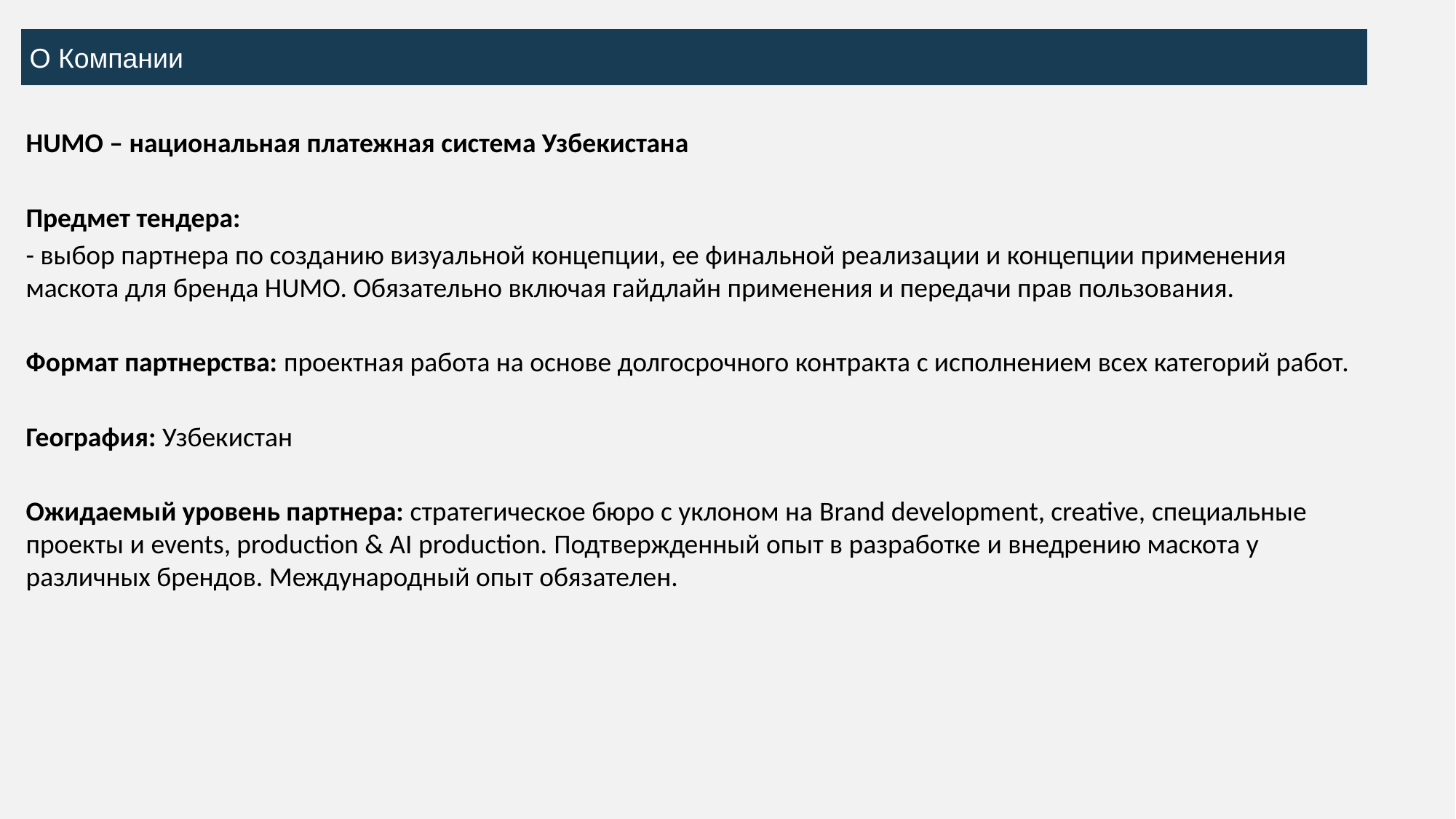

О Компании
HUMO – национальная платежная система Узбекистана

Предмет тендера:
- выбор партнера по созданию визуальной концепции, ее финальной реализации и концепции применения маскота для бренда HUMO. Обязательно включая гайдлайн применения и передачи прав пользования.

Формат партнерства: проектная работа на основе долгосрочного контракта с исполнением всех категорий работ.

География: Узбекистан

Ожидаемый уровень партнера: стратегическое бюро с уклоном на Brand development, creative, специальные проекты и events, production & AI production. Подтвержденный опыт в разработке и внедрению маскота у различных брендов. Международный опыт обязателен.